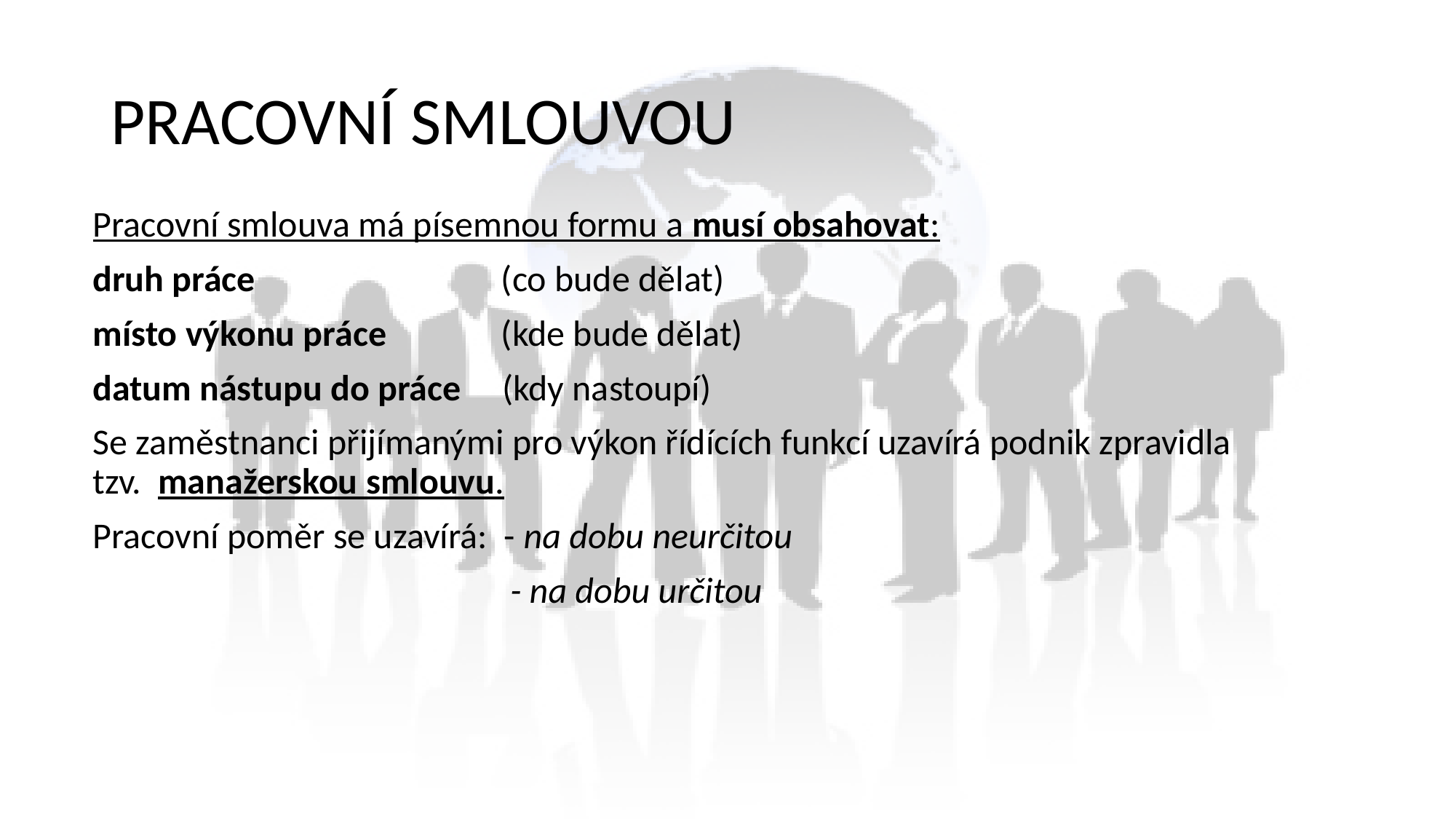

# PRACOVNÍ SMLOUVOU
Pracovní smlouva má písemnou formu a musí obsahovat:
druh práce                              (co bude dělat)
místo výkonu práce              (kde bude dělat)
datum nástupu do práce     (kdy nastoupí)
Se zaměstnanci přijímanými pro výkon řídících funkcí uzavírá podnik zpravidla tzv.  manažerskou smlouvu.
Pracovní poměr se uzavírá:  - na dobu neurčitou
                                                   - na dobu určitou